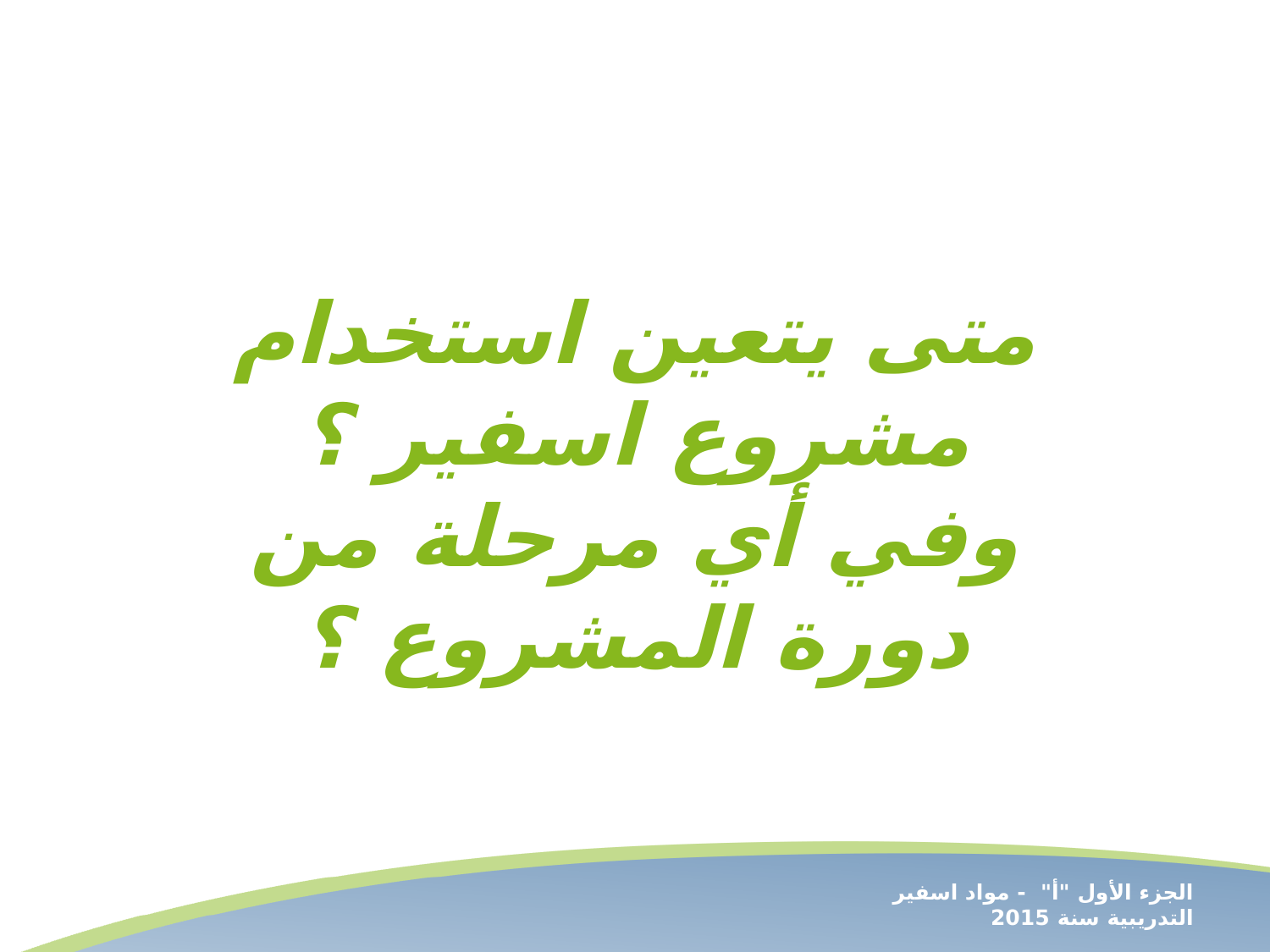

متى يتعين استخدام مشروع اسفير ؟
وفي أي مرحلة من دورة المشروع ؟
الجزء الأول "أ"  - مواد اسفير التدريبية سنة 2015